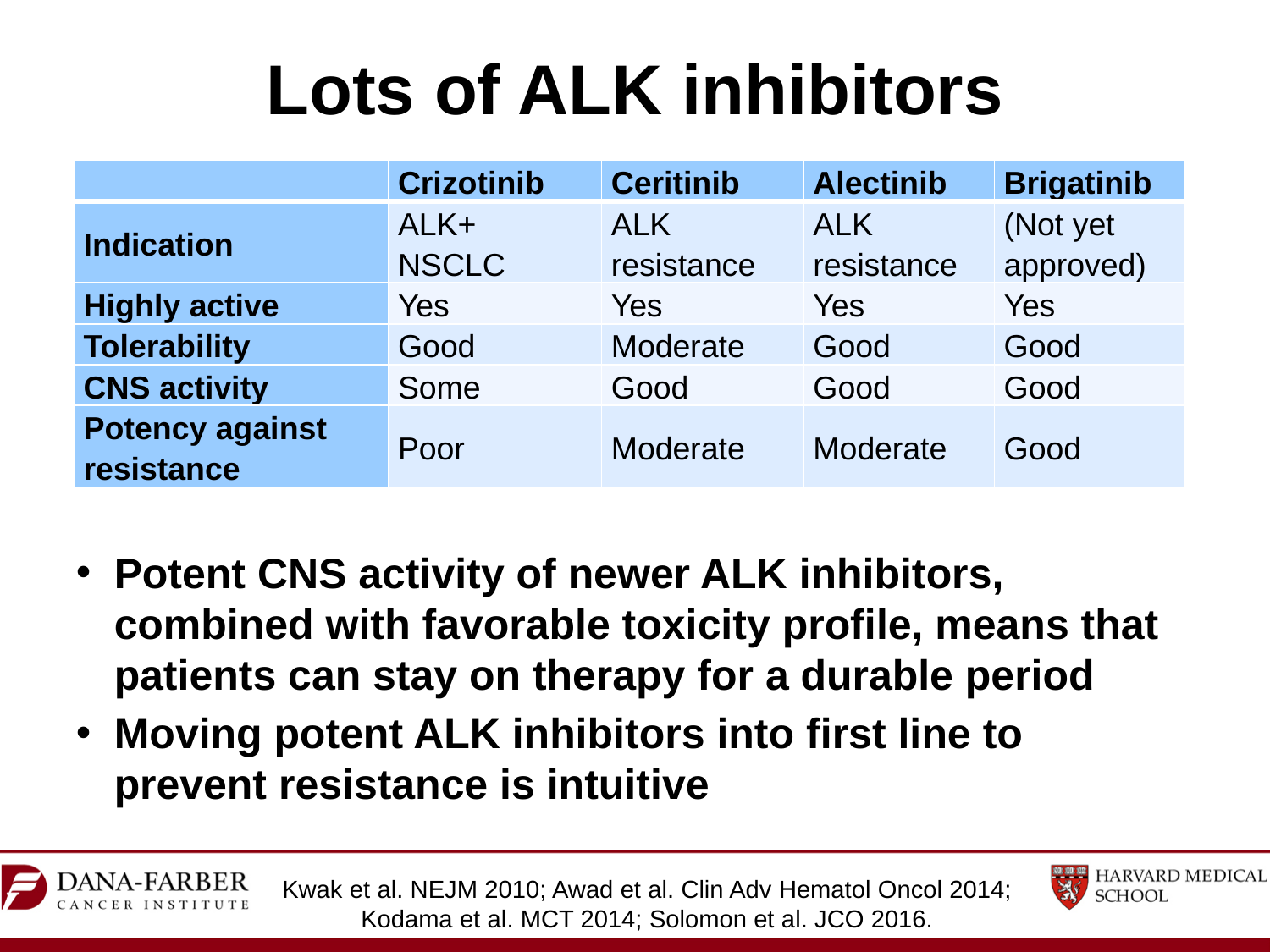

Lots of ALK inhibitors
|  | Crizotinib | Ceritinib | Alectinib | Brigatinib |
| --- | --- | --- | --- | --- |
| Indication | ALK+ NSCLC | ALK resistance | ALK resistance | (Not yet approved) |
| Highly active | Yes | Yes | Yes | Yes |
| Tolerability | Good | Moderate | Good | Good |
| CNS activity | Some | Good | Good | Good |
| Potency against resistance | Poor | Moderate | Moderate | Good |
Potent CNS activity of newer ALK inhibitors, combined with favorable toxicity profile, means that patients can stay on therapy for a durable period
Moving potent ALK inhibitors into first line to prevent resistance is intuitive
Kwak et al. NEJM 2010; Awad et al. Clin Adv Hematol Oncol 2014;
Kodama et al. MCT 2014; Solomon et al. JCO 2016.